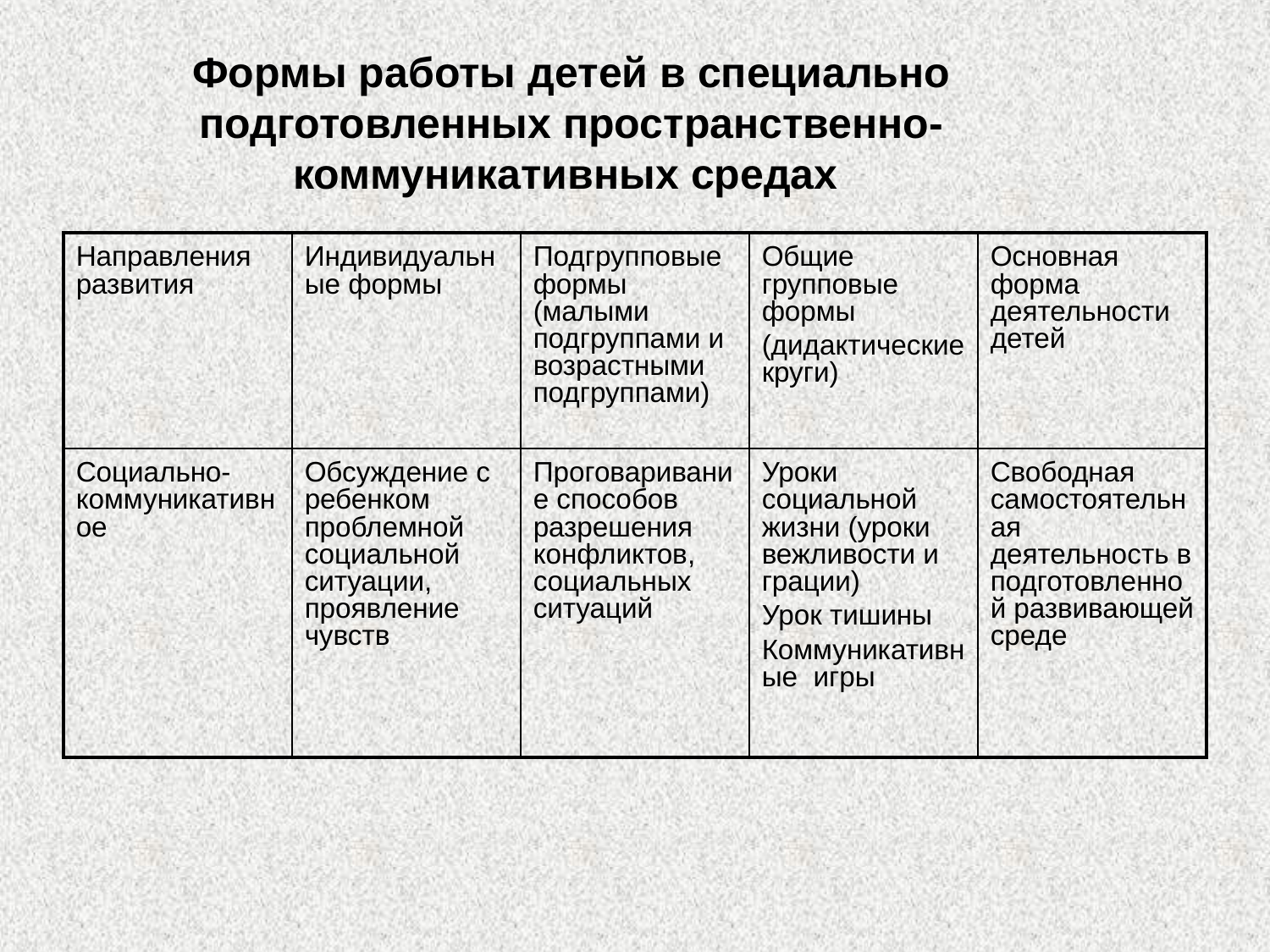

Формы работы детей в специально подготовленных пространственно-коммуникативных средах
| Направления развития | Индивидуальные формы | Подгрупповые формы (малыми подгруппами и возрастными подгруппами) | Общие групповые формы (дидактические круги) | Основная форма деятельности детей |
| --- | --- | --- | --- | --- |
| Социально-коммуникативное | Обсуждение с ребенком проблемной социальной ситуации, проявление чувств | Проговаривание способов разрешения конфликтов, социальных ситуаций | Уроки социальной жизни (уроки вежливости и грации) Урок тишины Коммуникативные  игры | Свободная  самостоятельная деятельность в подготовленной развивающей среде |